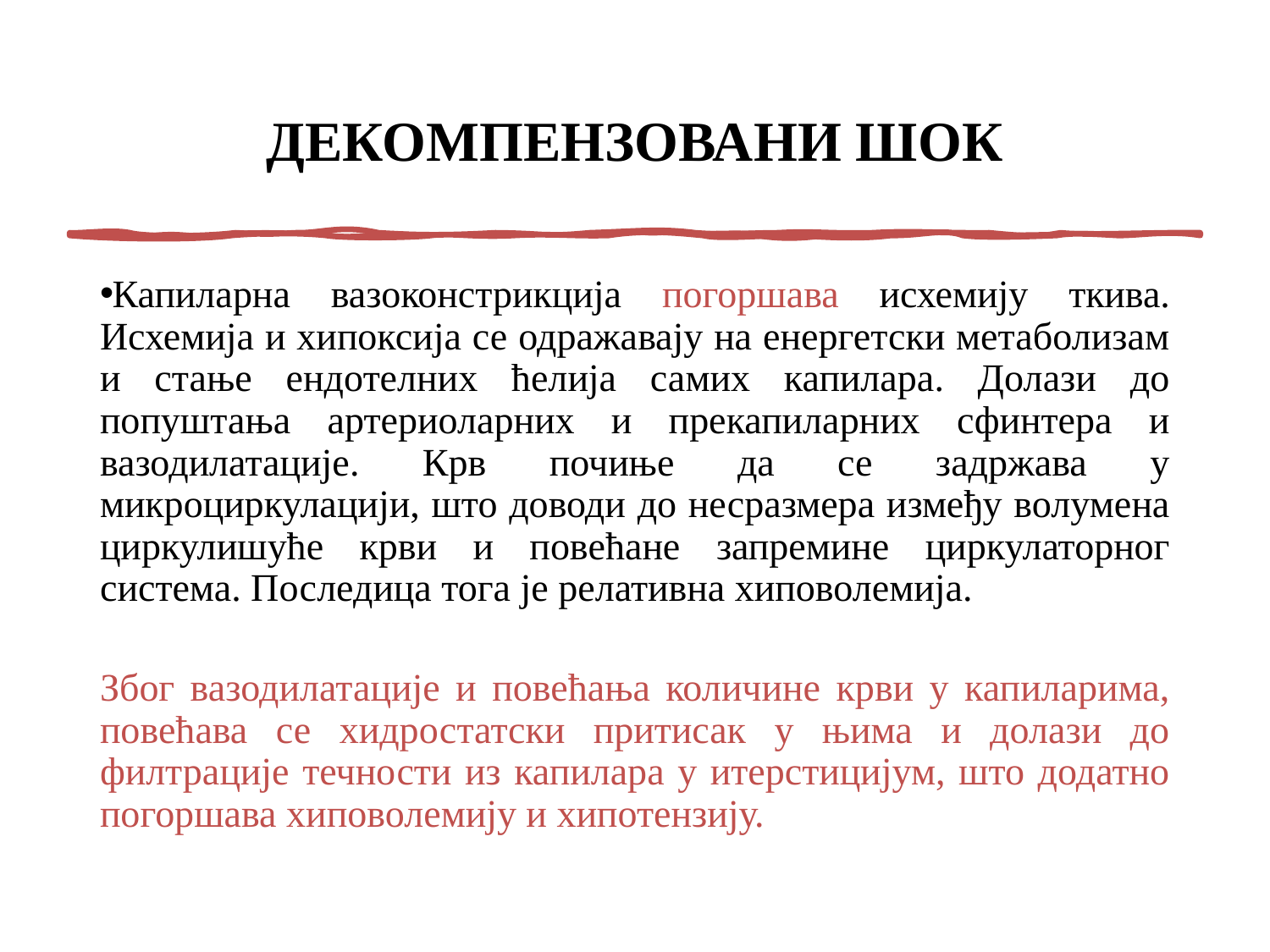

ДЕКОМПЕНЗОВАНИ ШОК

Капиларна вазоконстрикција погоршава исхемију ткива. Исхемија и хипоксија се одражавају на енергетски метаболизам и стање ендотелних ћелија самих капилара. Долази до попуштања артериоларних и прекапиларних сфинтера и вазодилатације. Крв почиње да се задржава у микроциркулацији, што доводи до несразмера између волумена циркулишуће крви и повећане запремине циркулаторног система. Последица тога је релативна хиповолемија.

Због вазодилатације и повећања количине крви у капиларима, повећава се хидростатски притисак у њима и долази до филтрације течности из капилара у итерстицијум, што додатно погоршава хиповолемију и хипотензију.